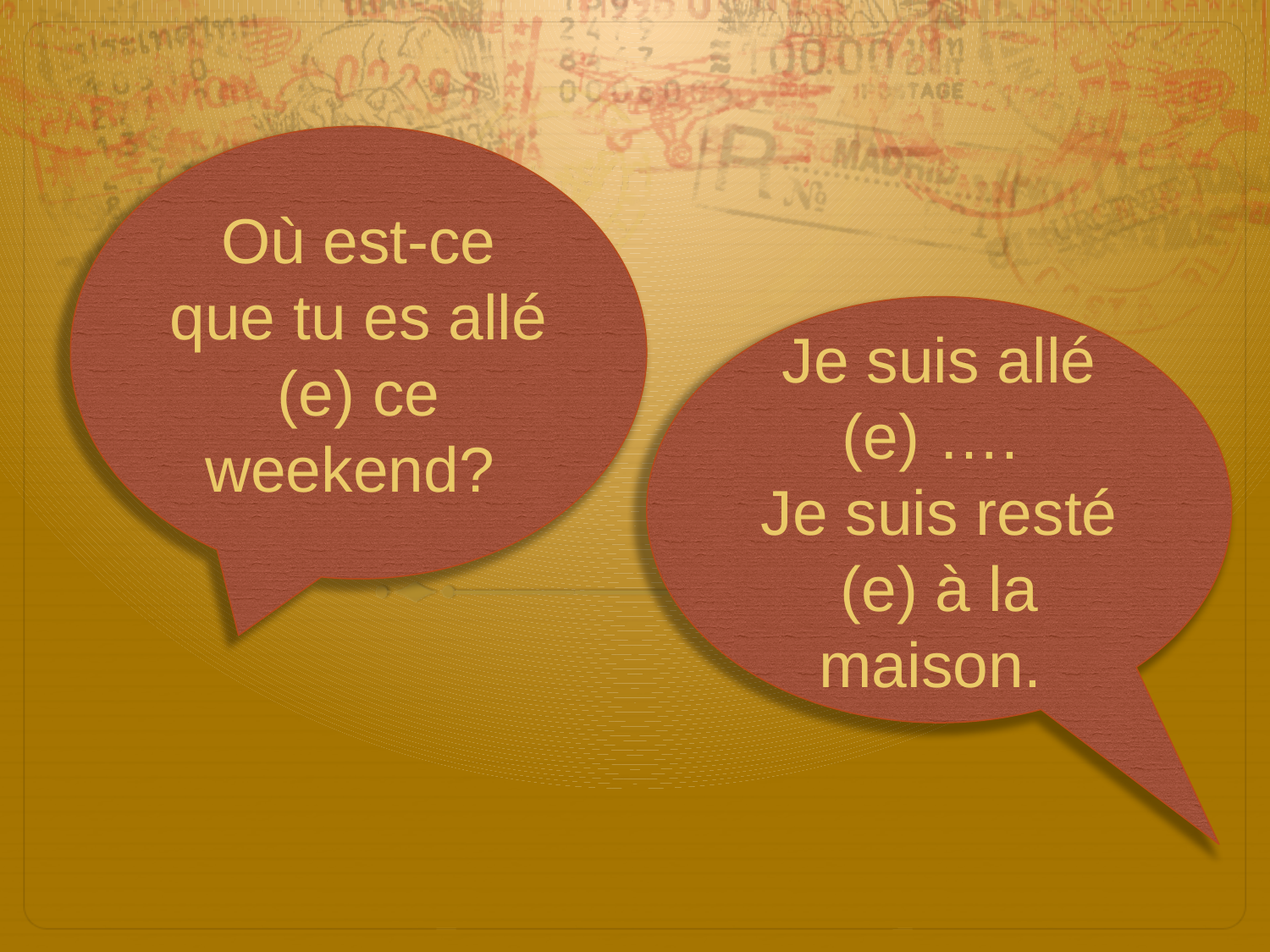

Où est-ce que tu es allé (e) ce weekend?
Je suis allé (e) ….
Je suis resté (e) à la maison.